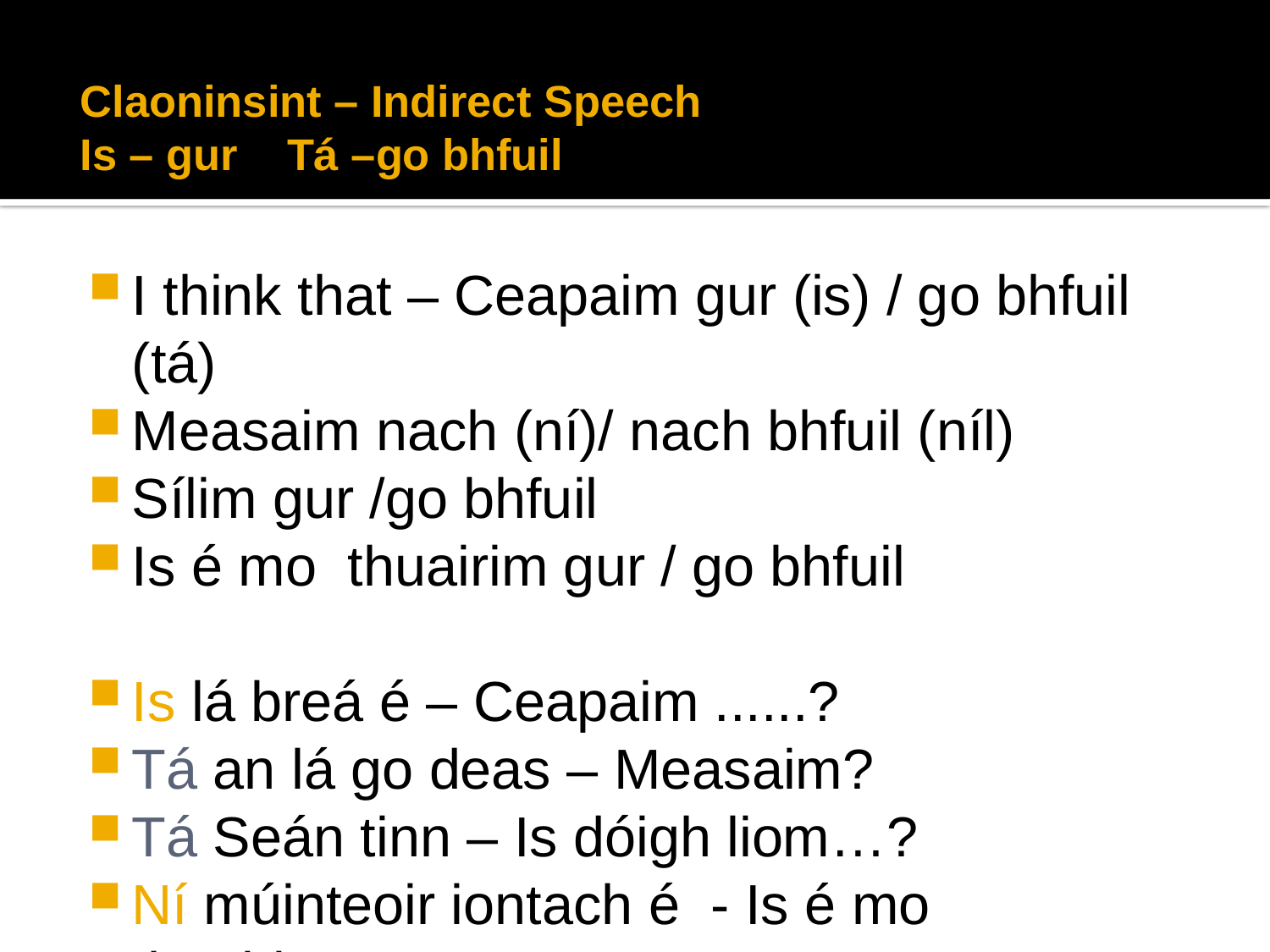

# Claoninsint – Indirect Speech Is – gur    Tá –go bhfuil
I think that – Ceapaim gur (is) / go bhfuil (tá)
Measaim nach (ní)/ nach bhfuil (níl)
Sílim gur /go bhfuil
Is é mo  thuairim gur / go bhfuil

Is lá breá é – Ceapaim ......?
Tá an lá go deas – Measaim?
Tá Seán tinn – Is dóigh liom…?
Ní múinteoir iontach é  - Is é mo thuairim...?